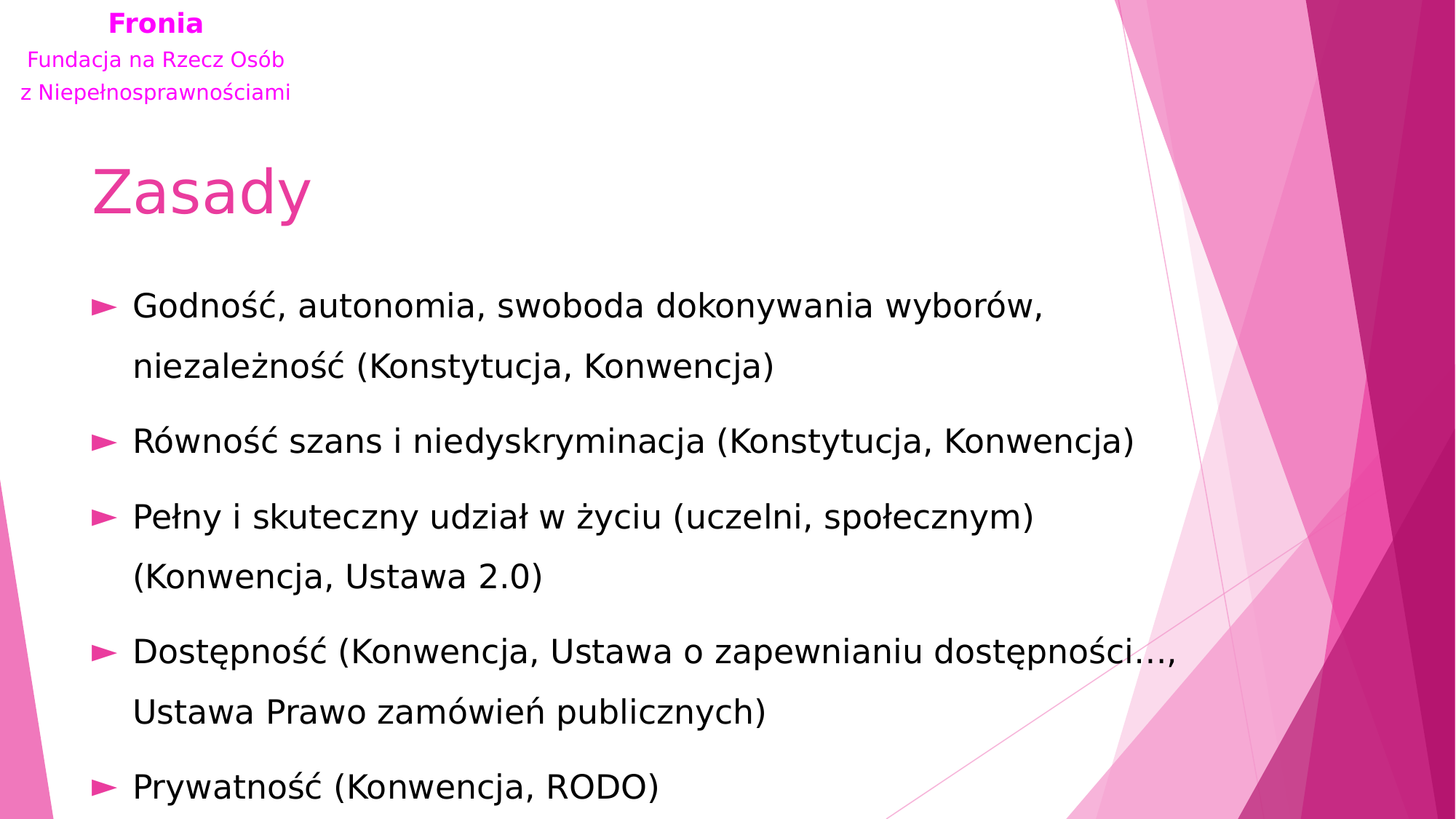

# Zasady
Godność, autonomia, swoboda dokonywania wyborów, niezależność (Konstytucja, Konwencja)
Równość szans i niedyskryminacja (Konstytucja, Konwencja)
Pełny i skuteczny udział w życiu (uczelni, społecznym) (Konwencja, Ustawa 2.0)
Dostępność (Konwencja, Ustawa o zapewnianiu dostępności…, Ustawa Prawo zamówień publicznych)
Prywatność (Konwencja, RODO)